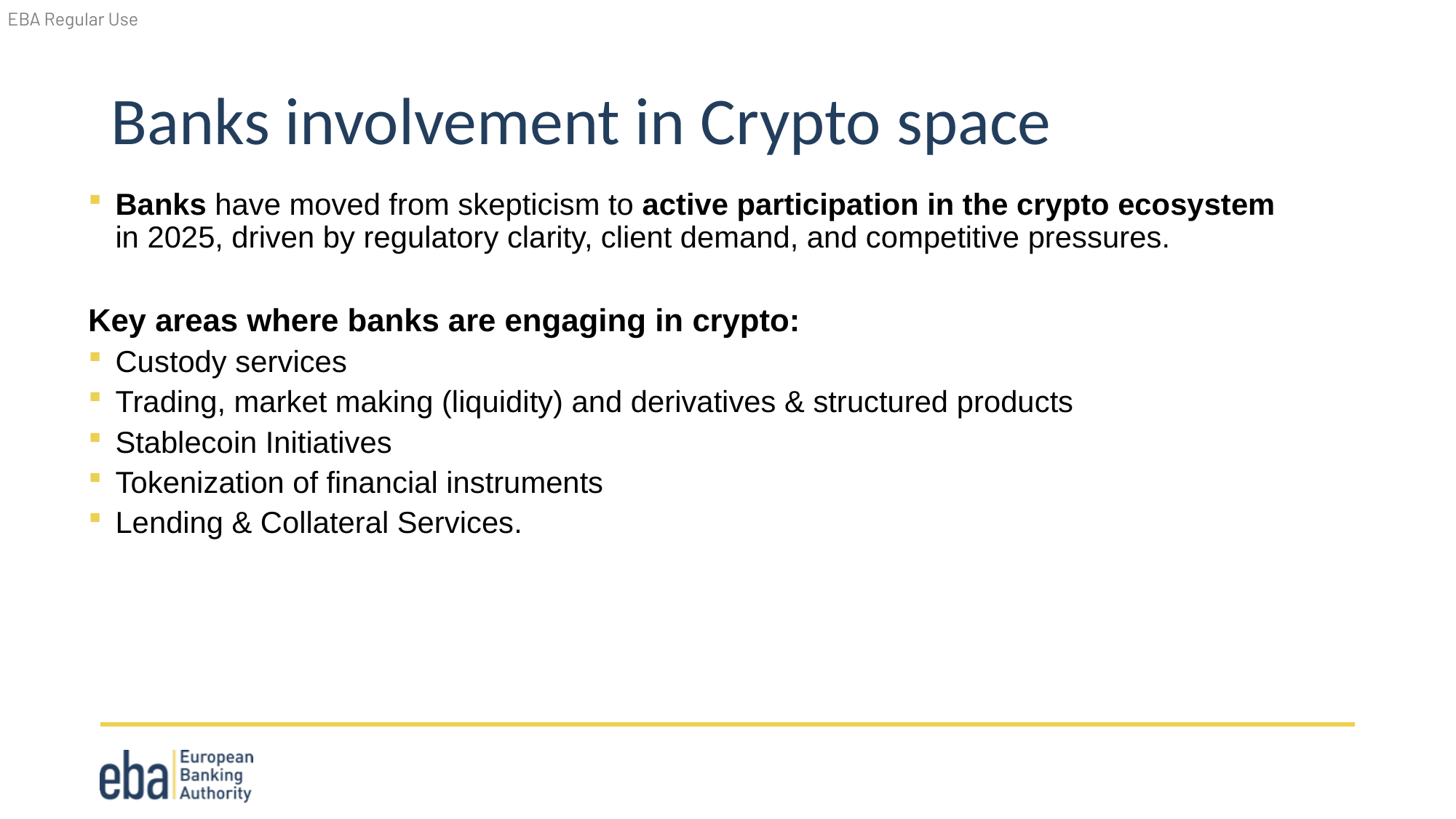

# Banks involvement in Crypto space
Banks have moved from skepticism to active participation in the crypto ecosystem in 2025, driven by regulatory clarity, client demand, and competitive pressures.

Key areas where banks are engaging in crypto:
Custody services
Trading, market making (liquidity) and derivatives & structured products
Stablecoin Initiatives
Tokenization of financial instruments
Lending & Collateral Services.